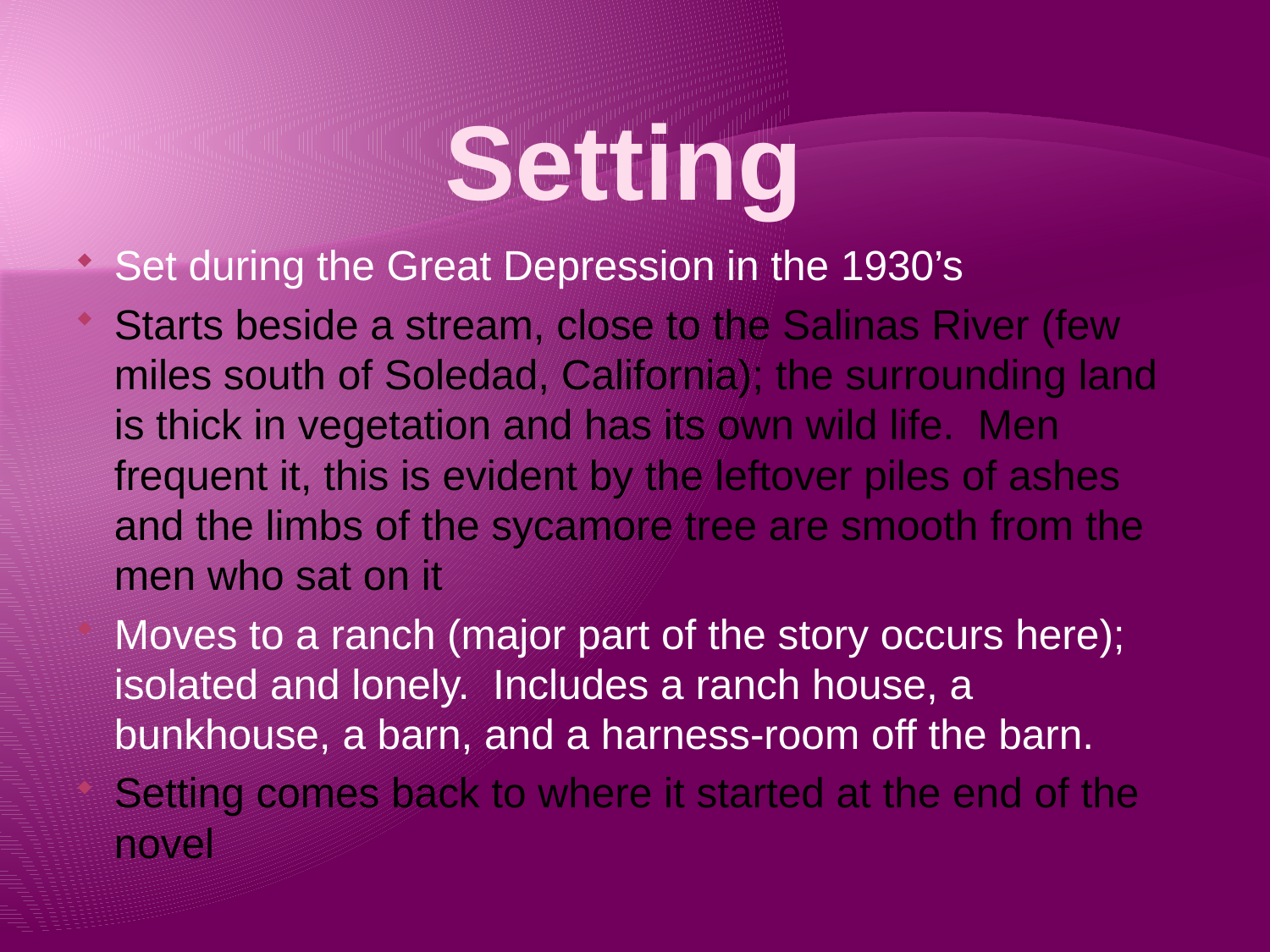

# Setting
Set during the Great Depression in the 1930’s
Starts beside a stream, close to the Salinas River (few miles south of Soledad, California); the surrounding land is thick in vegetation and has its own wild life.  Men frequent it, this is evident by the leftover piles of ashes and the limbs of the sycamore tree are smooth from the men who sat on it
Moves to a ranch (major part of the story occurs here); isolated and lonely.  Includes a ranch house, a bunkhouse, a barn, and a harness-room off the barn.
Setting comes back to where it started at the end of the novel